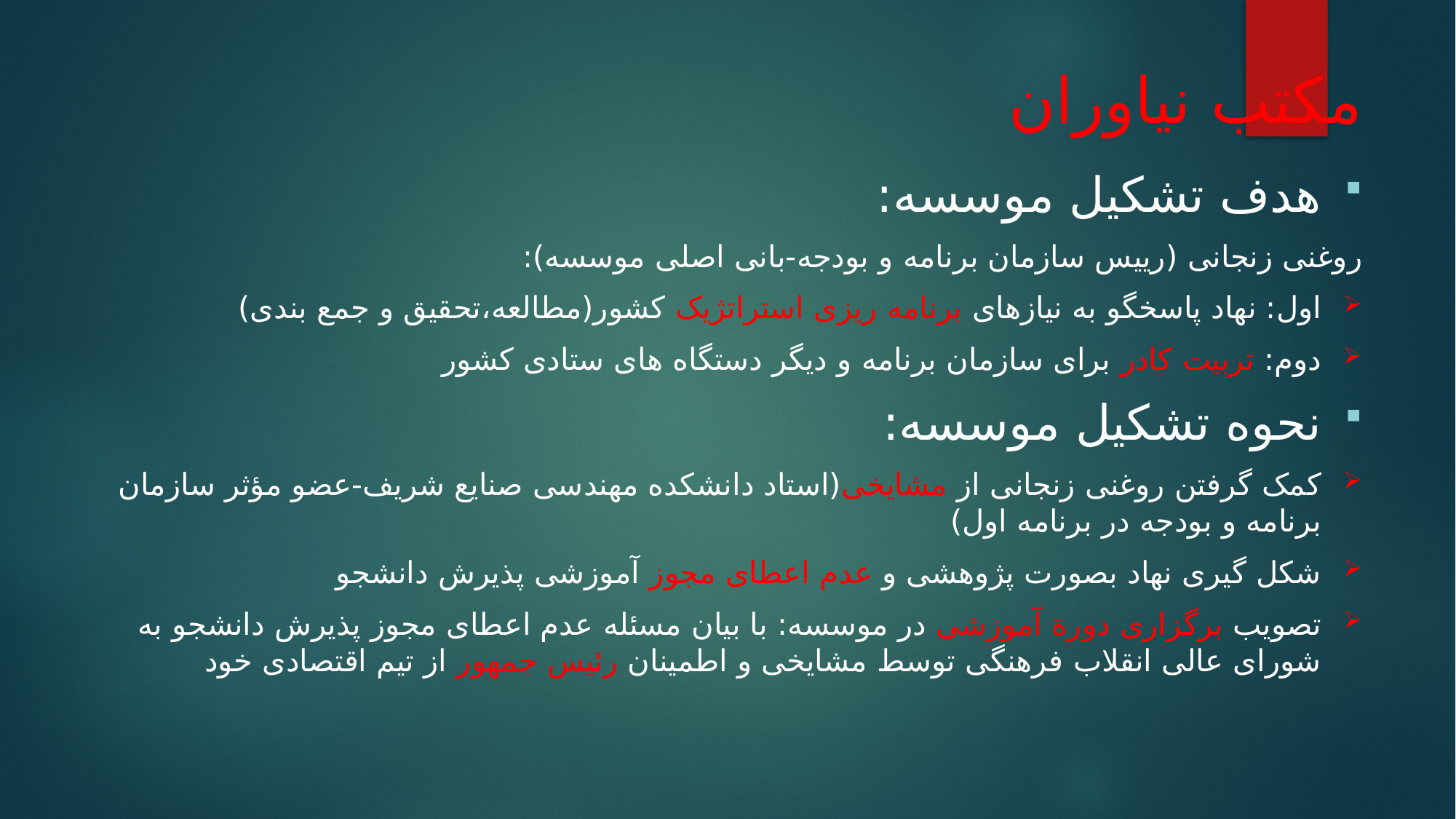

# مکتب نیاوران
هدف تشکیل موسسه:
روغنی زنجانی (رییس سازمان برنامه و بودجه-بانی اصلی موسسه):
اول: نهاد پاسخگو به نیازهای برنامه ریزی استراتژیک کشور(مطالعه،تحقیق و جمع بندی)
دوم: تربیت کادر برای سازمان برنامه و دیگر دستگاه های ستادی کشور
نحوه تشکیل موسسه:
کمک گرفتن روغنی زنجانی از مشایخی(استاد دانشکده مهندسی صنایع شریف-عضو مؤثر سازمان برنامه و بودجه در برنامه اول)
شکل گیری نهاد بصورت پژوهشی و عدم اعطای مجوز آموزشی پذیرش دانشجو
تصویب برگزاری دورة آموزشی در موسسه: با بیان مسئله عدم اعطای مجوز پذیرش دانشجو به شورای عالی انقلاب فرهنگی توسط مشایخی و اطمینان رئیس جمهور از تیم اقتصادی خود